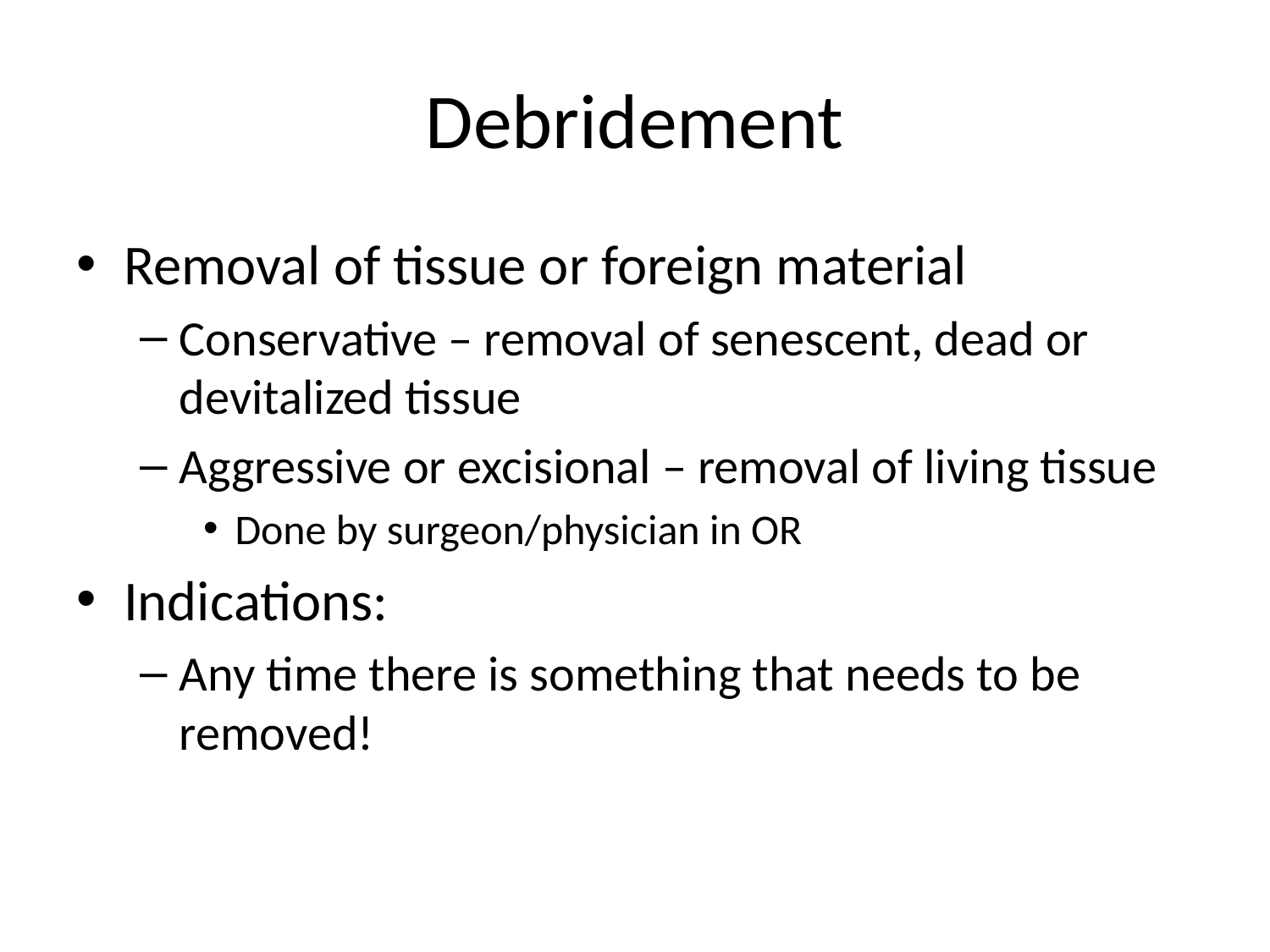

# Debridement
Removal of tissue or foreign material
Conservative – removal of senescent, dead or devitalized tissue
Aggressive or excisional – removal of living tissue
Done by surgeon/physician in OR
Indications:
Any time there is something that needs to be removed!